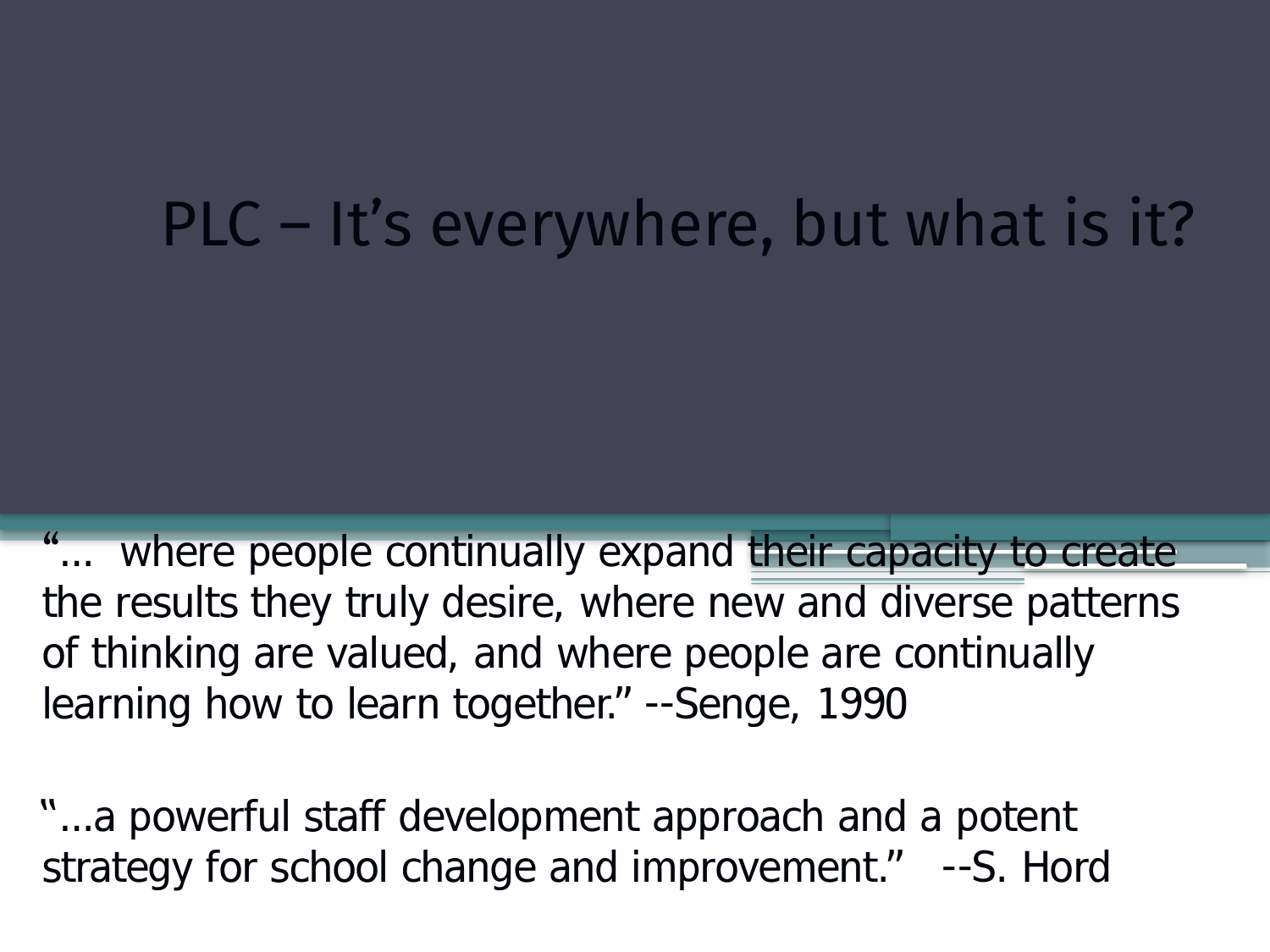

# PLC – It’s everywhere, but what is it?
“…  where people continually expand their capacity to create the results they truly desire, where new and diverse patterns of thinking are valued, and where people are continually learning how to learn together.” --Senge, 1990

“…a powerful staff development approach and a potent strategy for school change and improvement.”   --S. Hord